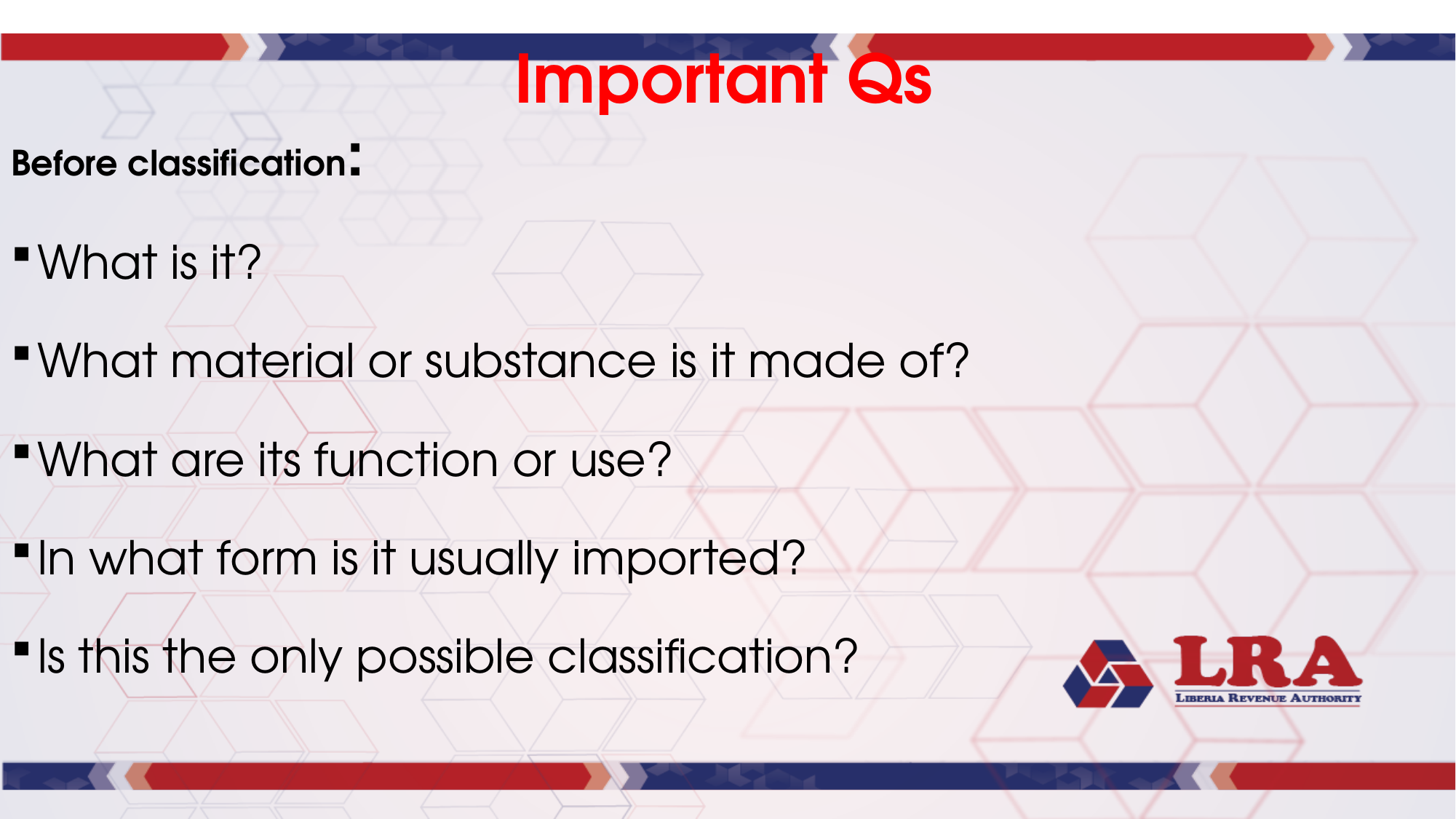

# Important Qs
Before classification:
What is it?
What material or substance is it made of?
What are its function or use?
In what form is it usually imported?
Is this the only possible classification?